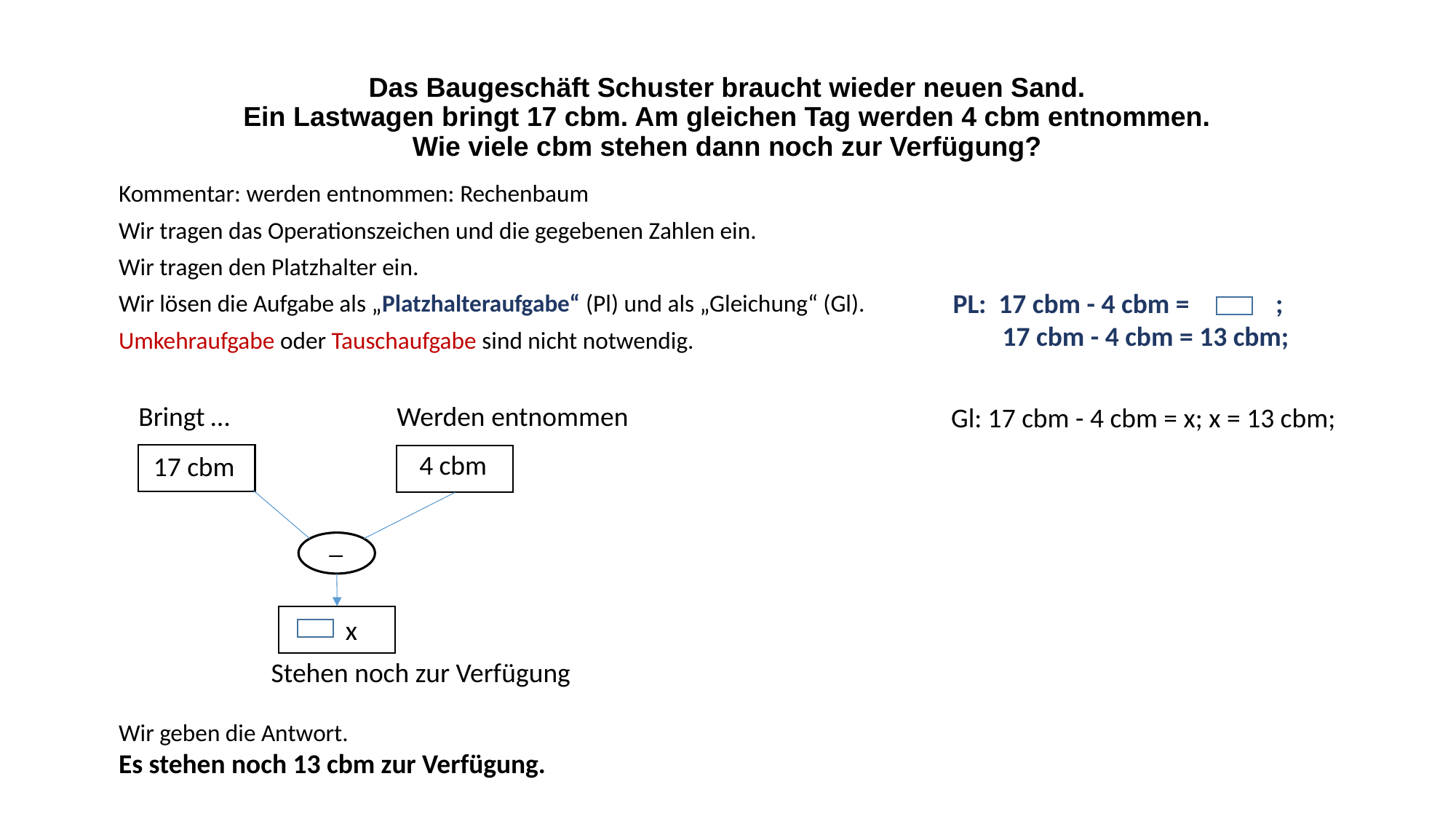

# Das Baugeschäft Schuster braucht wieder neuen Sand. Ein Lastwagen bringt 17 cbm. Am gleichen Tag werden 4 cbm entnommen. Wie viele cbm stehen dann noch zur Verfügung?
Kommentar: werden entnommen: Rechenbaum
Wir tragen das Operationszeichen und die gegebenen Zahlen ein.
Wir tragen den Platzhalter ein.
PL:  17 cbm - 4 cbm =              ;
        17 cbm - 4 cbm = 13 cbm;
Wir lösen die Aufgabe als „Platzhalteraufgabe“ (Pl) und als „Gleichung“ (Gl).

Umkehraufgabe oder Tauschaufgabe sind nicht notwendig.

 Bringt …
Werden entnommen
Gl: 17 cbm - 4 cbm = x; x = 13 cbm;
4 cbm
17 cbm

_

x

Stehen noch zur Verfügung
Wir geben die Antwort.
Es stehen noch 13 cbm zur Verfügung.